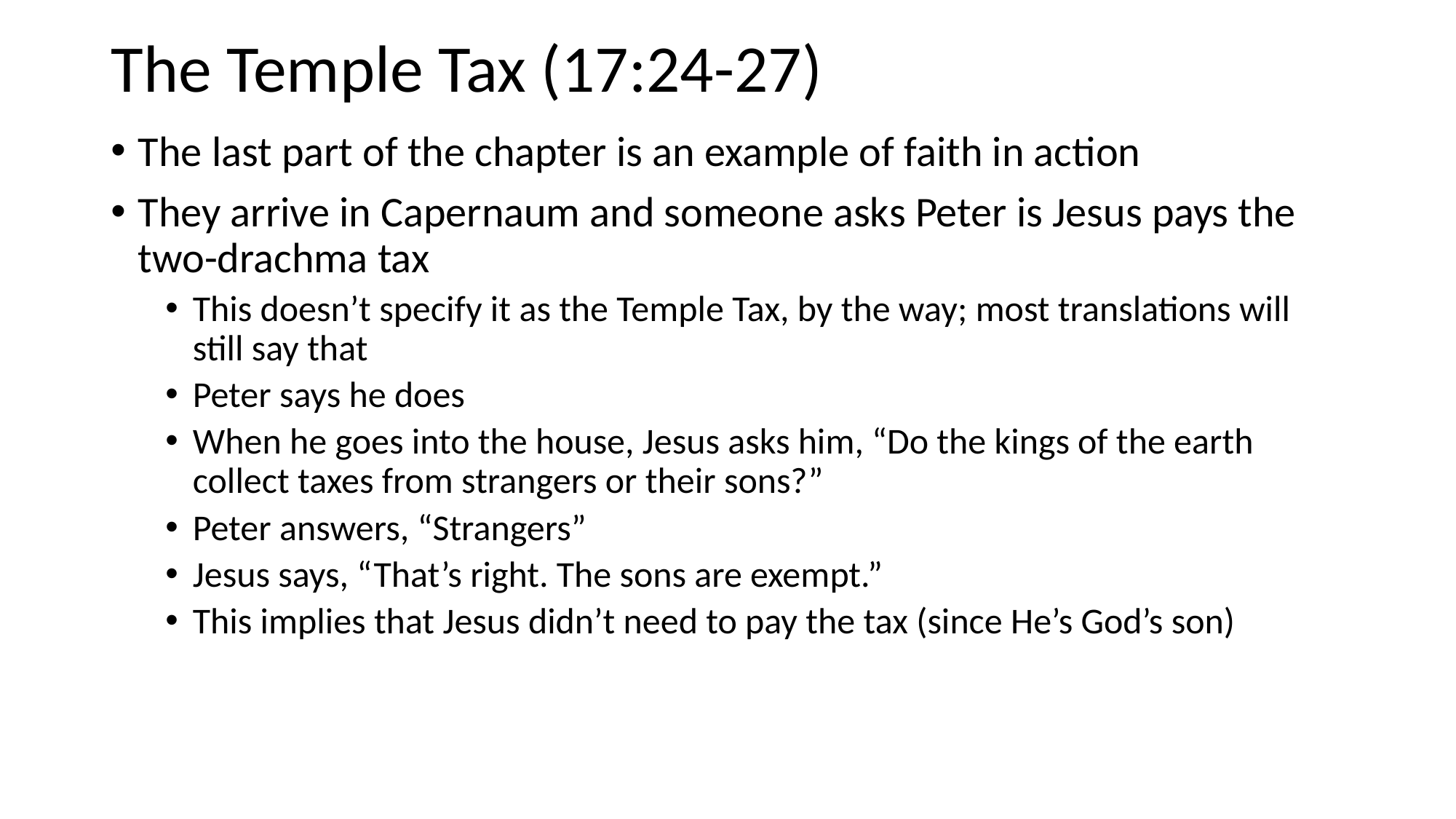

# The Temple Tax (17:24-27)
The last part of the chapter is an example of faith in action
They arrive in Capernaum and someone asks Peter is Jesus pays the two-drachma tax
This doesn’t specify it as the Temple Tax, by the way; most translations will still say that
Peter says he does
When he goes into the house, Jesus asks him, “Do the kings of the earth collect taxes from strangers or their sons?”
Peter answers, “Strangers”
Jesus says, “That’s right. The sons are exempt.”
This implies that Jesus didn’t need to pay the tax (since He’s God’s son)